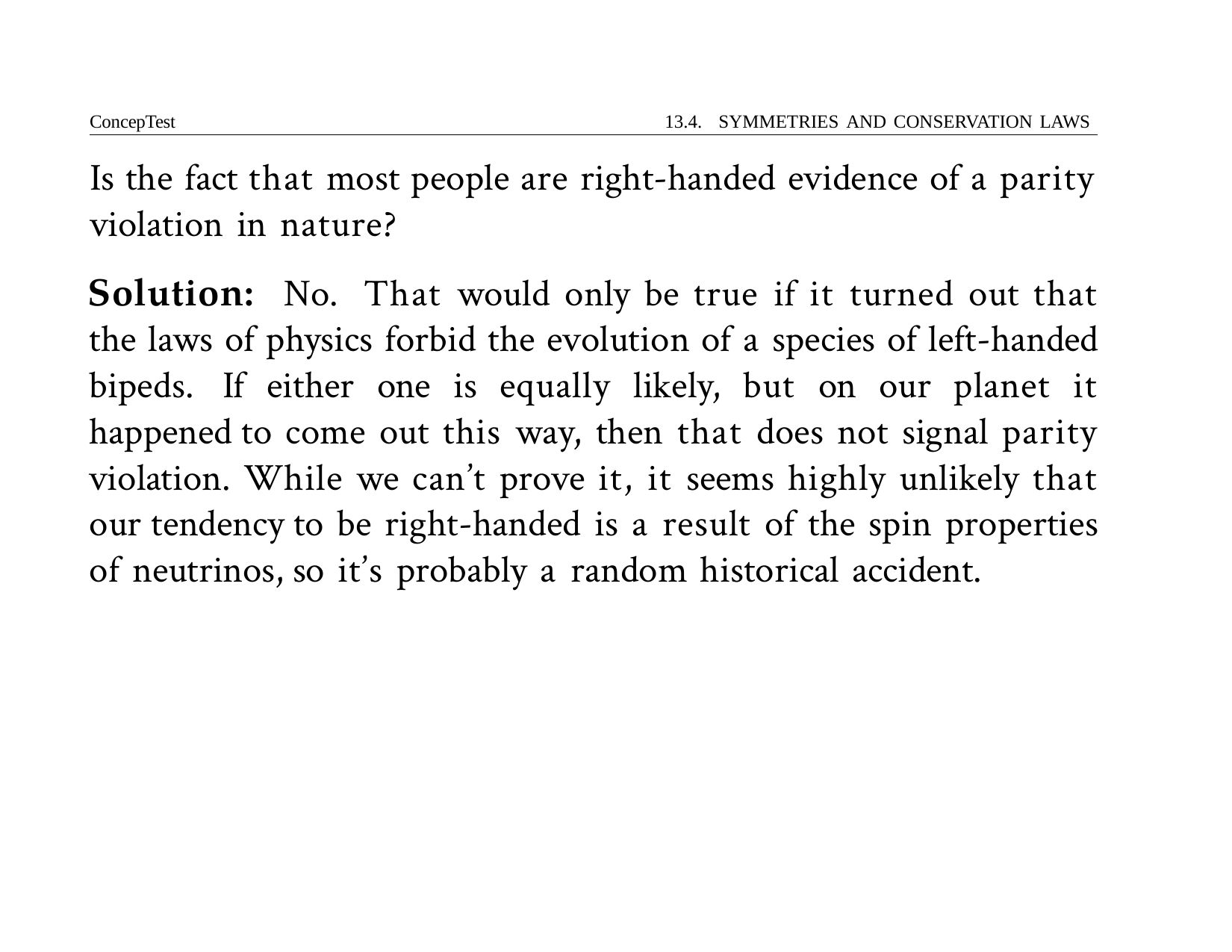

ConcepTest	13.4.  SYMMETRIES AND CONSERVATION LAWS

# Is the fact that most people are right-handed evidence of a parity violation in nature?
Solution:  No.  That would only be true if it turned out that the laws of physics forbid the evolution of a species of left-handed bipeds. If either one is equally likely, but on our planet it happened to come out this way, then that does not signal parity violation. While we can’t prove it, it seems highly unlikely that our tendency to be right-handed is a result of the spin properties of neutrinos, so it’s probably a random historical accident.